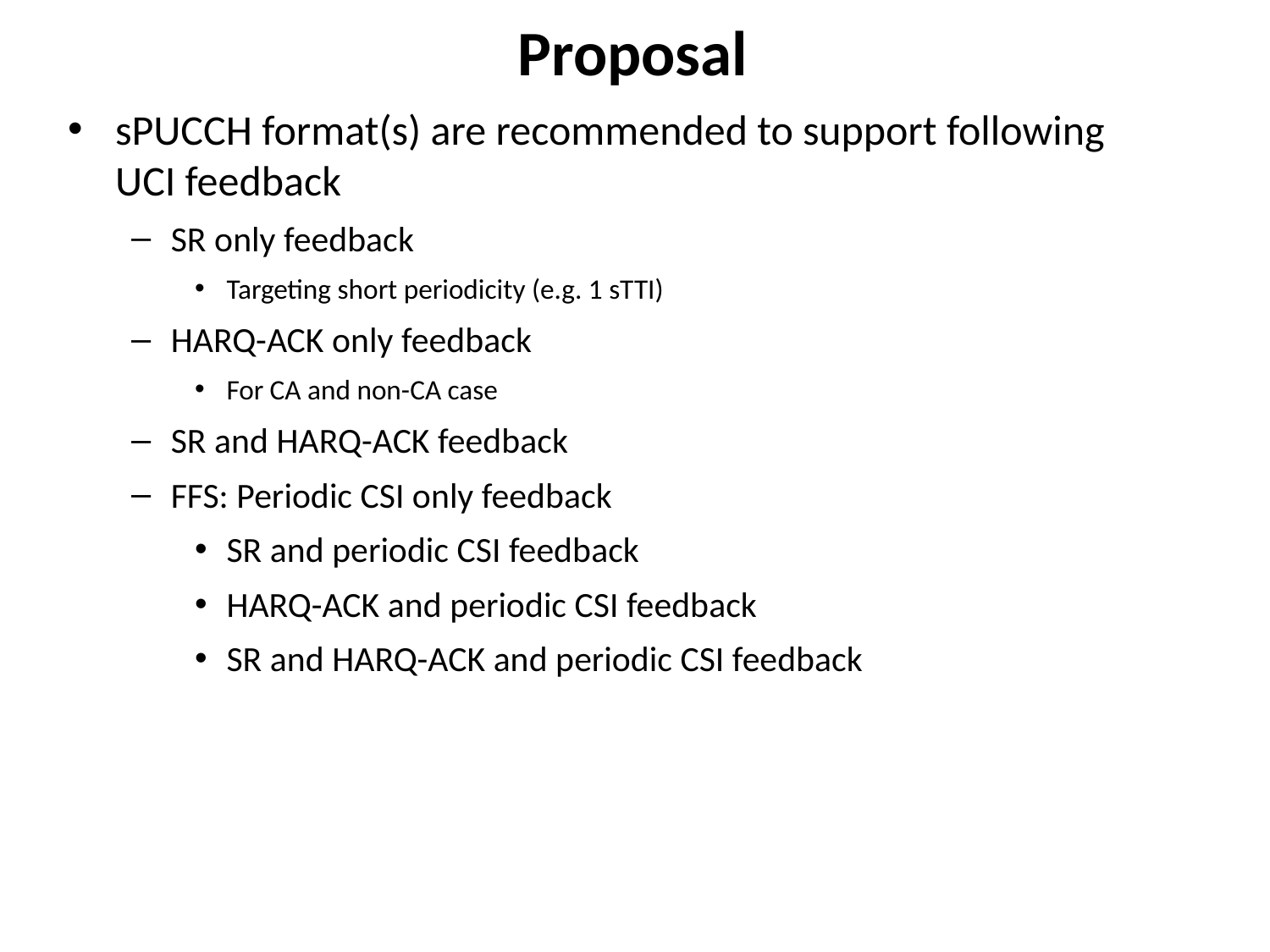

Proposal
sPUCCH format(s) are recommended to support following UCI feedback
SR only feedback
Targeting short periodicity (e.g. 1 sTTI)
HARQ-ACK only feedback
For CA and non-CA case
SR and HARQ-ACK feedback
FFS: Periodic CSI only feedback
SR and periodic CSI feedback
HARQ-ACK and periodic CSI feedback
SR and HARQ-ACK and periodic CSI feedback